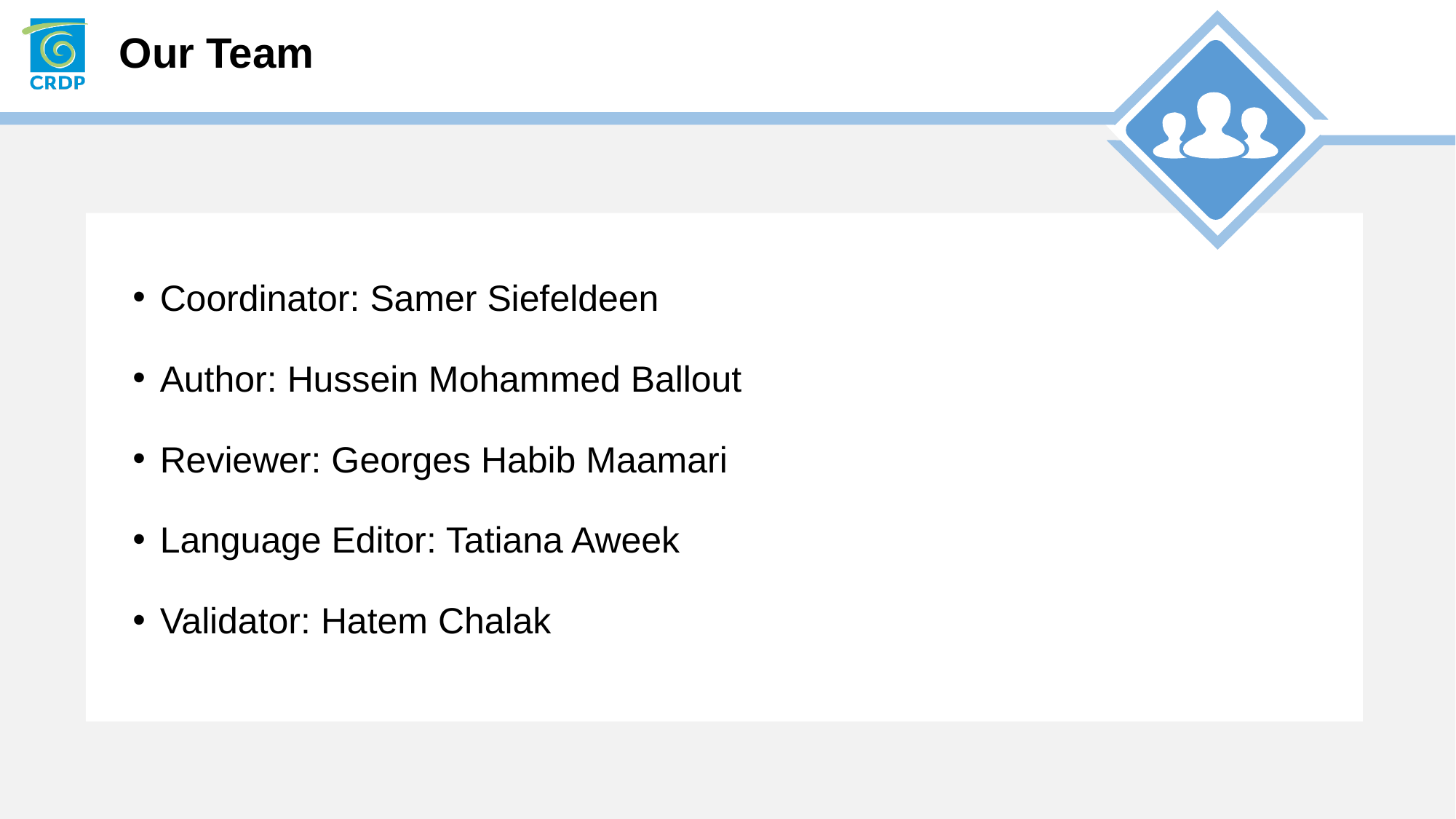

Coordinator: Samer Siefeldeen
Author: Hussein Mohammed Ballout
Reviewer: Georges Habib Maamari
Language Editor: Tatiana Aweek
Validator: Hatem Chalak